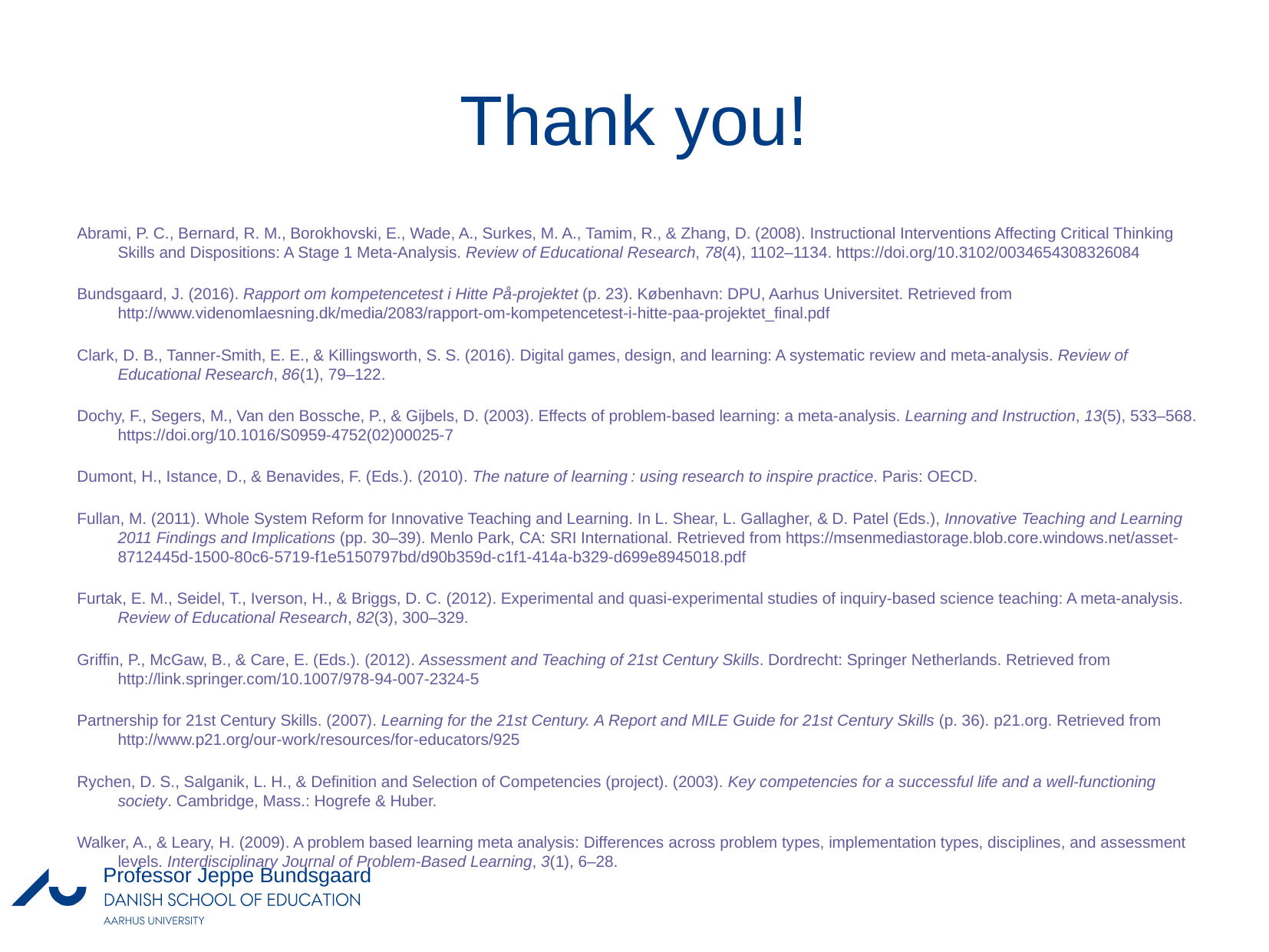

Thank you!
Abrami, P. C., Bernard, R. M., Borokhovski, E., Wade, A., Surkes, M. A., Tamim, R., & Zhang, D. (2008). Instructional Interventions Affecting Critical Thinking Skills and Dispositions: A Stage 1 Meta-Analysis. Review of Educational Research, 78(4), 1102–1134. https://doi.org/10.3102/0034654308326084
Bundsgaard, J. (2016). Rapport om kompetencetest i Hitte På-projektet (p. 23). København: DPU, Aarhus Universitet. Retrieved from http://www.videnomlaesning.dk/media/2083/rapport-om-kompetencetest-i-hitte-paa-projektet_final.pdf
Clark, D. B., Tanner-Smith, E. E., & Killingsworth, S. S. (2016). Digital games, design, and learning: A systematic review and meta-analysis. Review of Educational Research, 86(1), 79–122.
Dochy, F., Segers, M., Van den Bossche, P., & Gijbels, D. (2003). Effects of problem-based learning: a meta-analysis. Learning and Instruction, 13(5), 533–568. https://doi.org/10.1016/S0959-4752(02)00025-7
Dumont, H., Istance, D., & Benavides, F. (Eds.). (2010). The nature of learning : using research to inspire practice. Paris: OECD.
Fullan, M. (2011). Whole System Reform for Innovative Teaching and Learning. In L. Shear, L. Gallagher, & D. Patel (Eds.), Innovative Teaching and Learning 2011 Findings and Implications (pp. 30–39). Menlo Park, CA: SRI International. Retrieved from https://msenmediastorage.blob.core.windows.net/asset-8712445d-1500-80c6-5719-f1e5150797bd/d90b359d-c1f1-414a-b329-d699e8945018.pdf
Furtak, E. M., Seidel, T., Iverson, H., & Briggs, D. C. (2012). Experimental and quasi-experimental studies of inquiry-based science teaching: A meta-analysis. Review of Educational Research, 82(3), 300–329.
Griffin, P., McGaw, B., & Care, E. (Eds.). (2012). Assessment and Teaching of 21st Century Skills. Dordrecht: Springer Netherlands. Retrieved from http://link.springer.com/10.1007/978-94-007-2324-5
Partnership for 21st Century Skills. (2007). Learning for the 21st Century. A Report and MILE Guide for 21st Century Skills (p. 36). p21.org. Retrieved from http://www.p21.org/our-work/resources/for-educators/925
Rychen, D. S., Salganik, L. H., & Definition and Selection of Competencies (project). (2003). Key competencies for a successful life and a well-functioning society. Cambridge, Mass.: Hogrefe & Huber.
Walker, A., & Leary, H. (2009). A problem based learning meta analysis: Differences across problem types, implementation types, disciplines, and assessment levels. Interdisciplinary Journal of Problem-Based Learning, 3(1), 6–28.